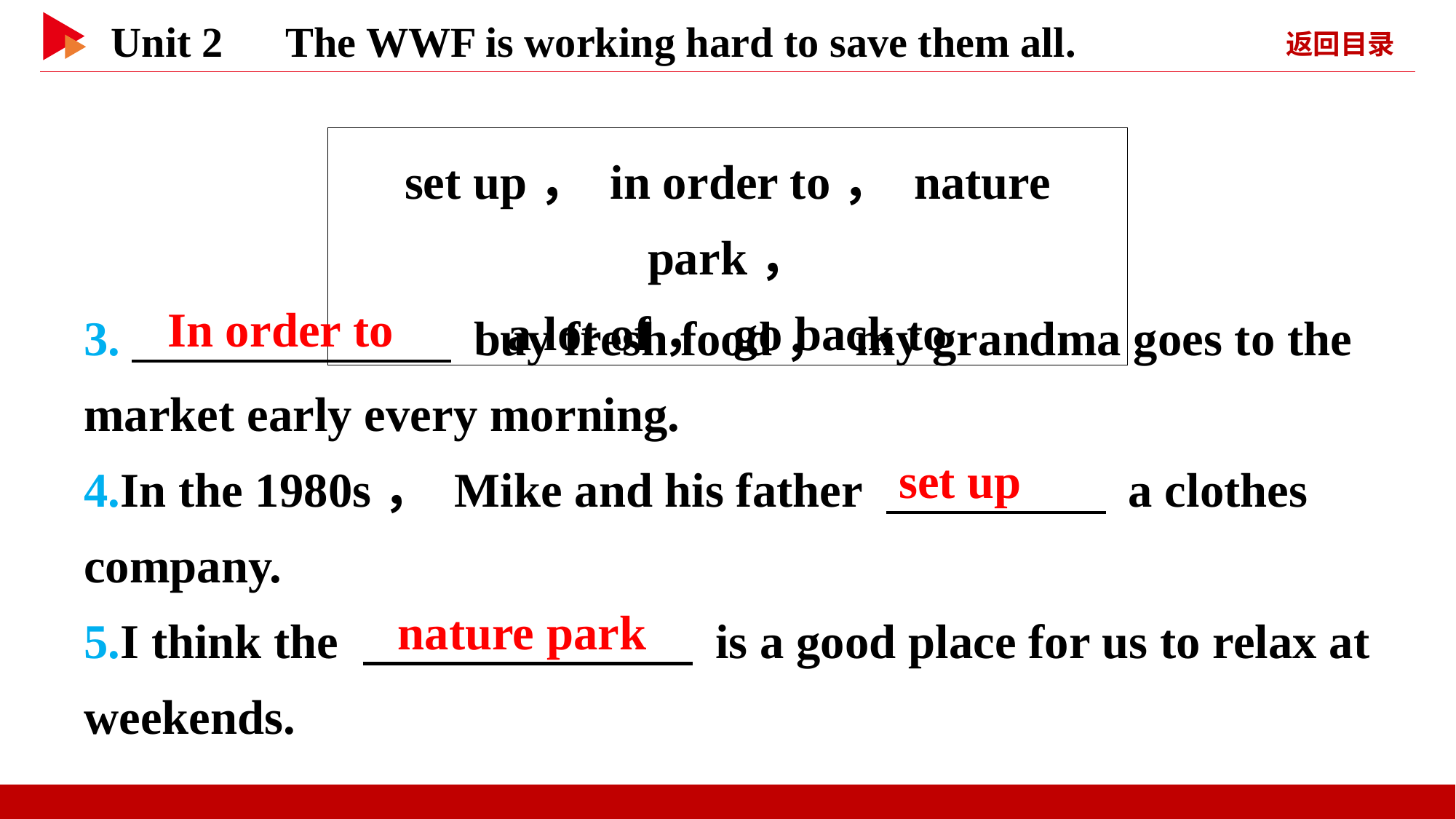

set up， in order to， nature park，
a lot of， go back to
3.　                    　 buy fresh food， my grandma goes to the market early every morning.
4.In the 1980s， Mike and his father 　           　 a clothes company.
5.I think the 　                     　 is a good place for us to relax at weekends.
In order to
set up
nature park